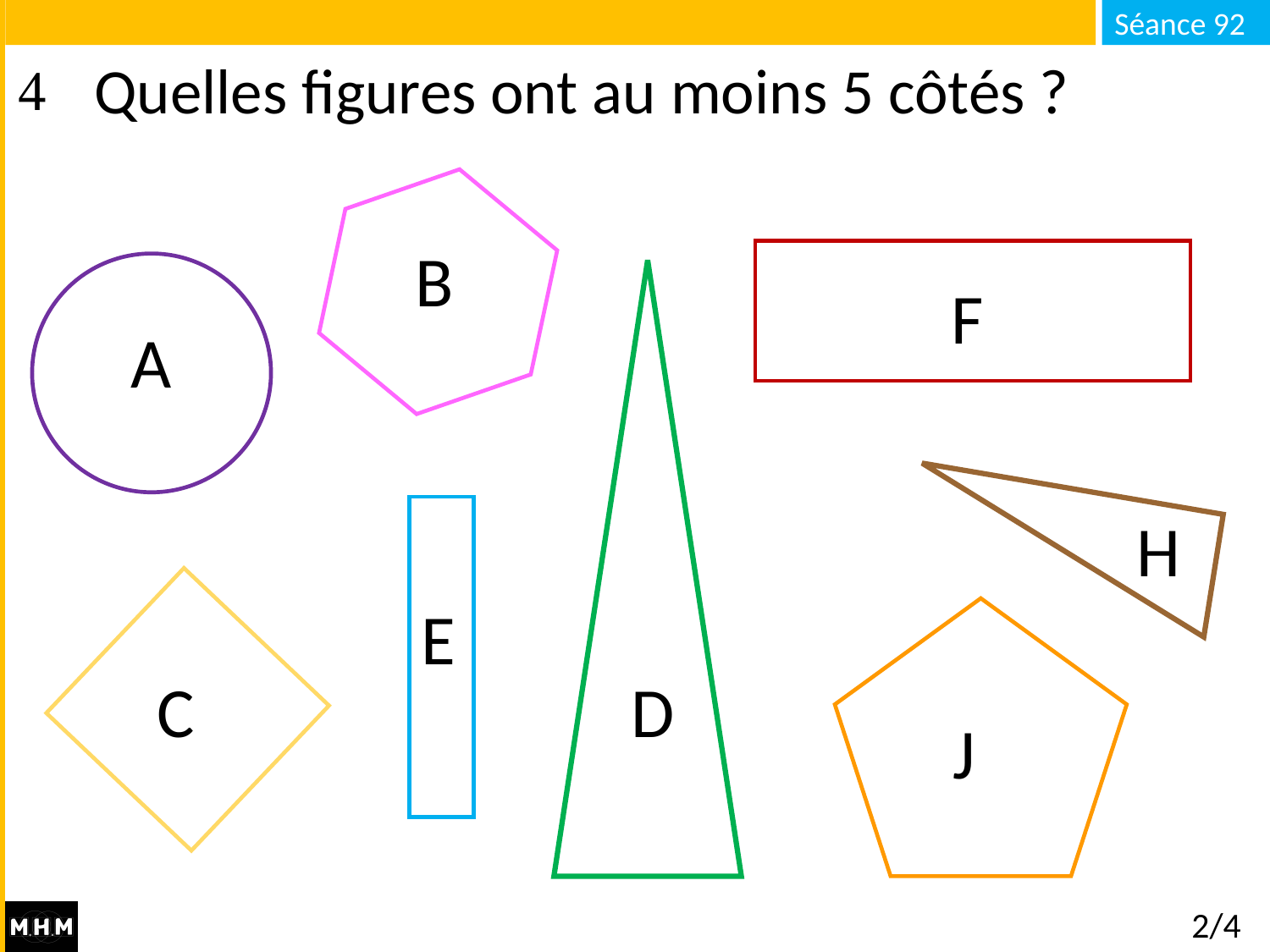

# Quelles figures ont au moins 5 côtés ?

B

F
A

H
E

C
D
J
2/4